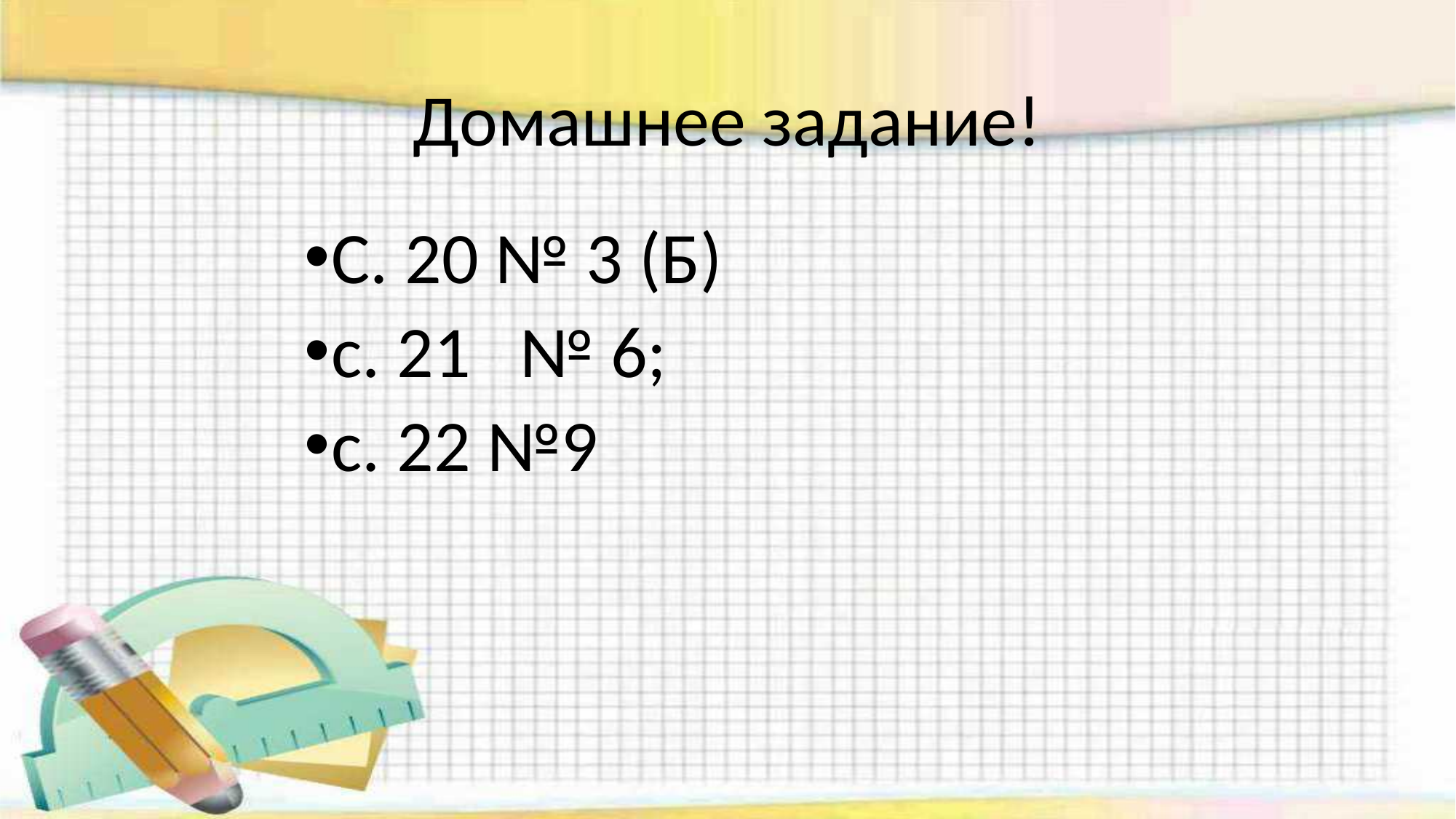

# Домашнее задание!
С. 20 № 3 (Б)
с. 21   № 6;
с. 22 №9